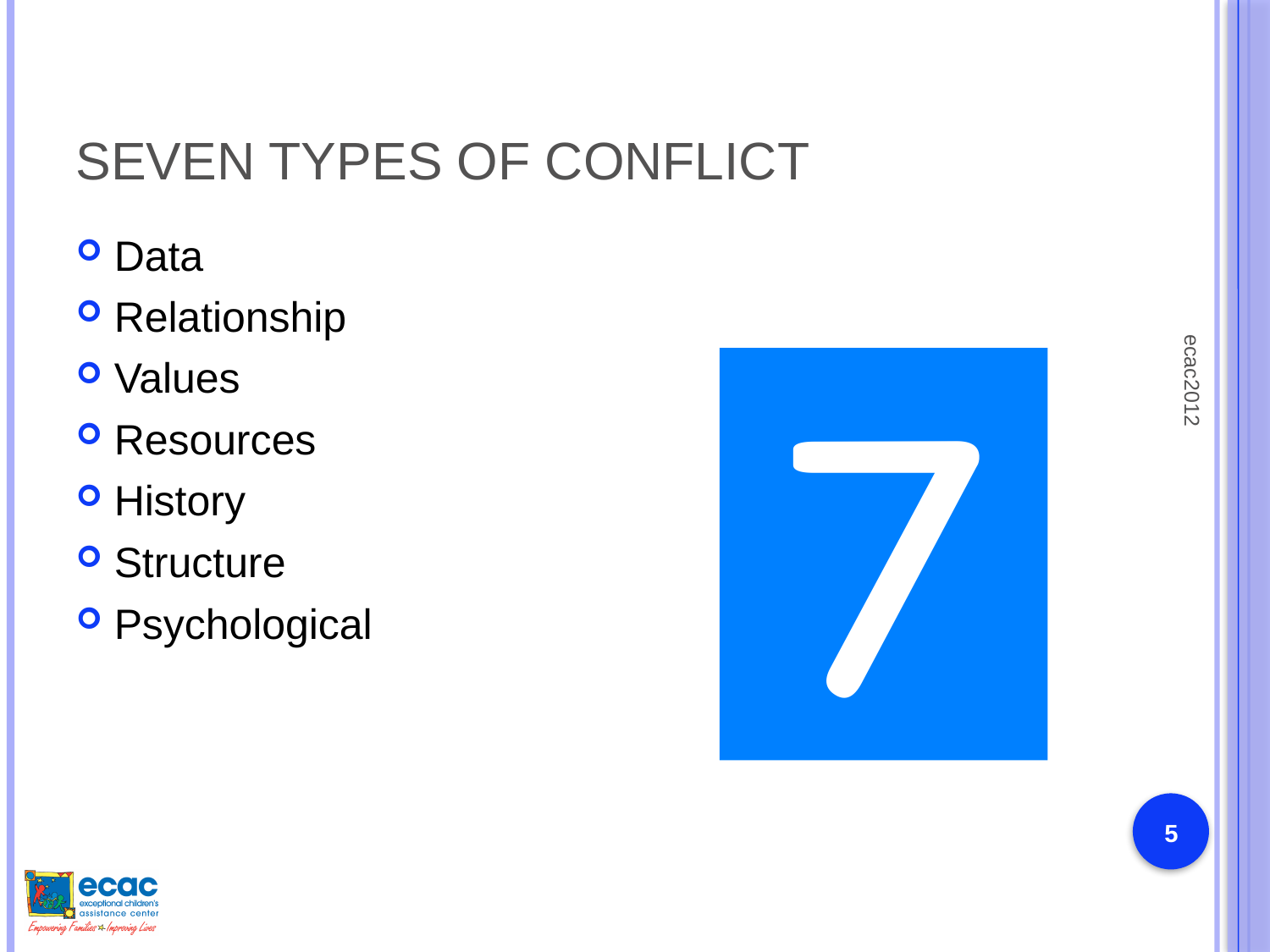

# Seven Types of Conflict
Data
Relationship
Values
Resources
History
Structure
Psychological
7
ecac2012
5